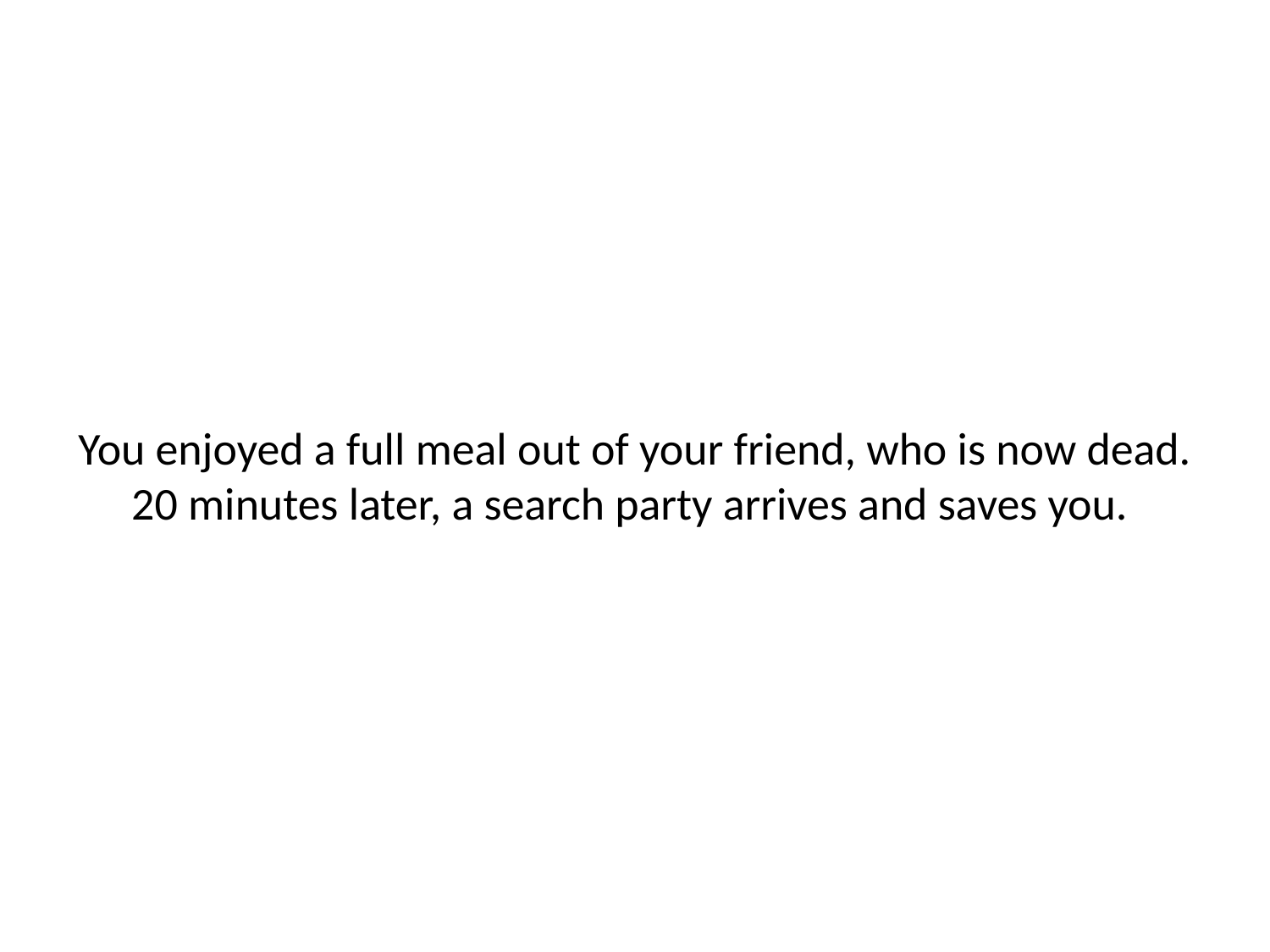

# You enjoyed a full meal out of your friend, who is now dead.  20 minutes later, a search party arrives and saves you.